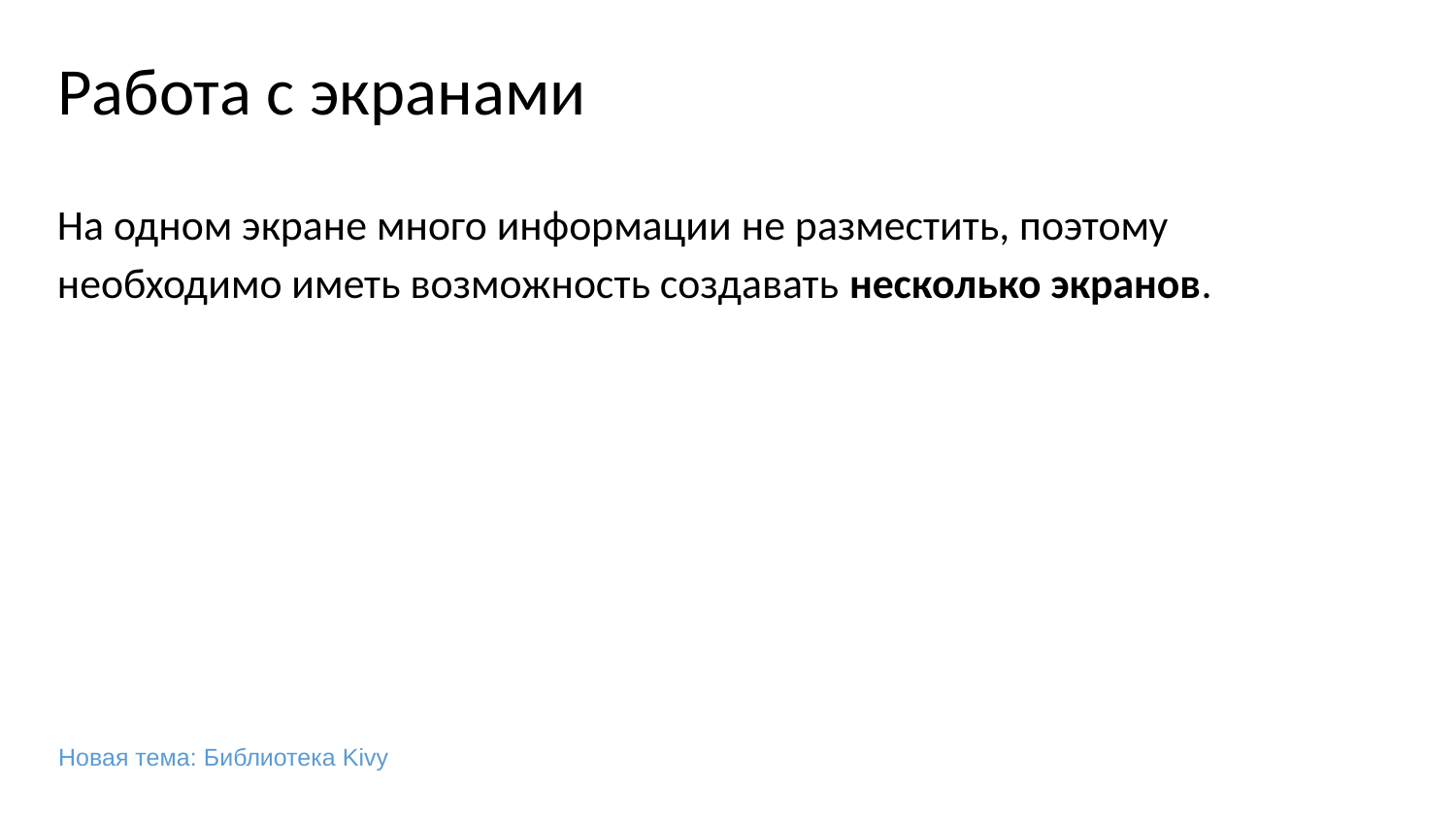

# Работа с экранами
На одном экране много информации не разместить, поэтому необходимо иметь возможность создавать несколько экранов.
Новая тема: Библиотека Kivy